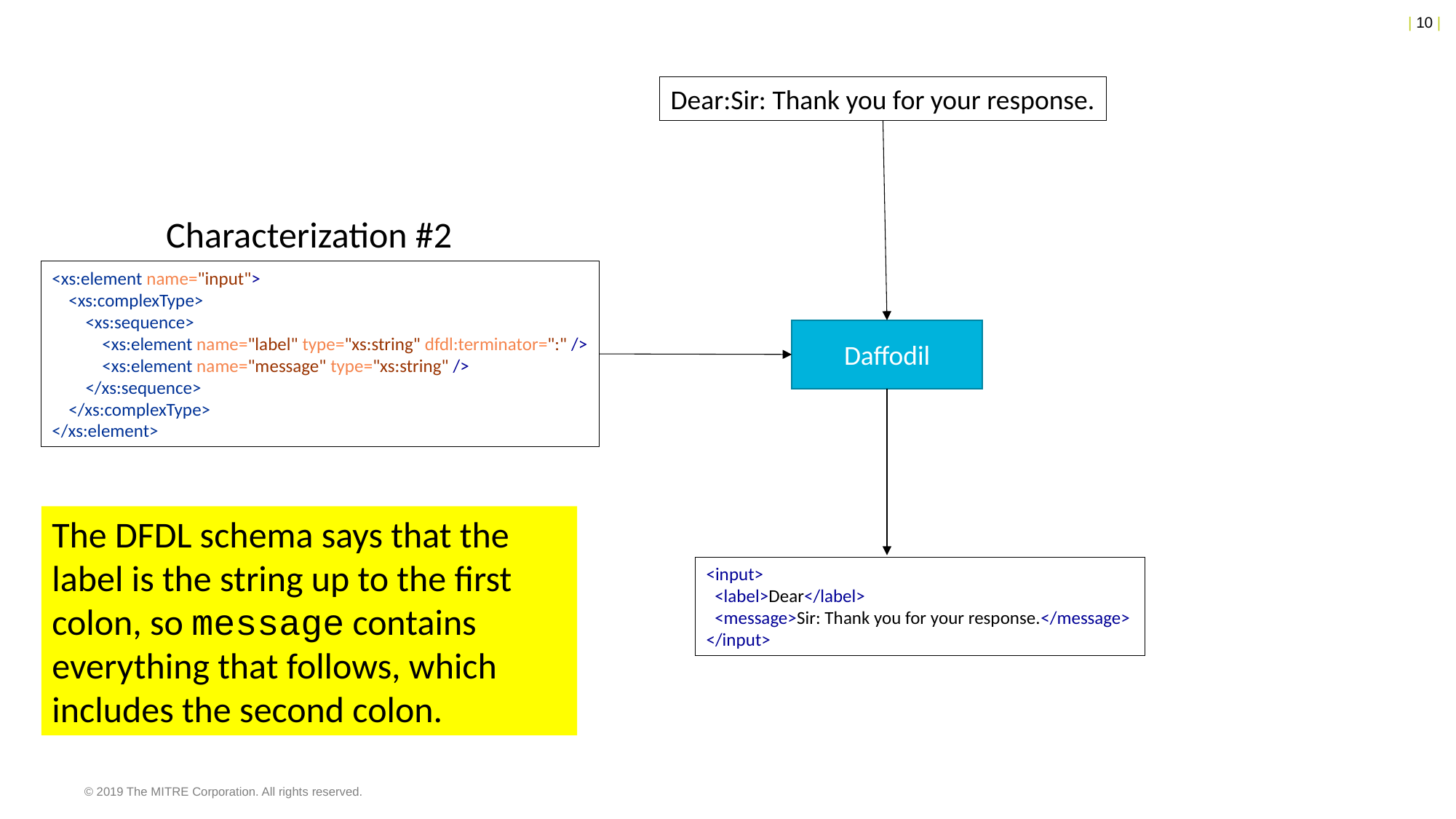

Dear:Sir: Thank you for your response.
Characterization #2
<xs:element name="input">
    <xs:complexType>
        <xs:sequence>
            <xs:element name="label" type="xs:string" dfdl:terminator=":" />
            <xs:element name="message" type="xs:string" />
        </xs:sequence>
    </xs:complexType>
</xs:element>
Daffodil
The DFDL schema says that the label is the string up to the first colon, so message contains everything that follows, which includes the second colon.
<input>
  <label>Dear</label>
  <message>Sir: Thank you for your response.</message>
</input>
© 2019 The MITRE Corporation. All rights reserved.